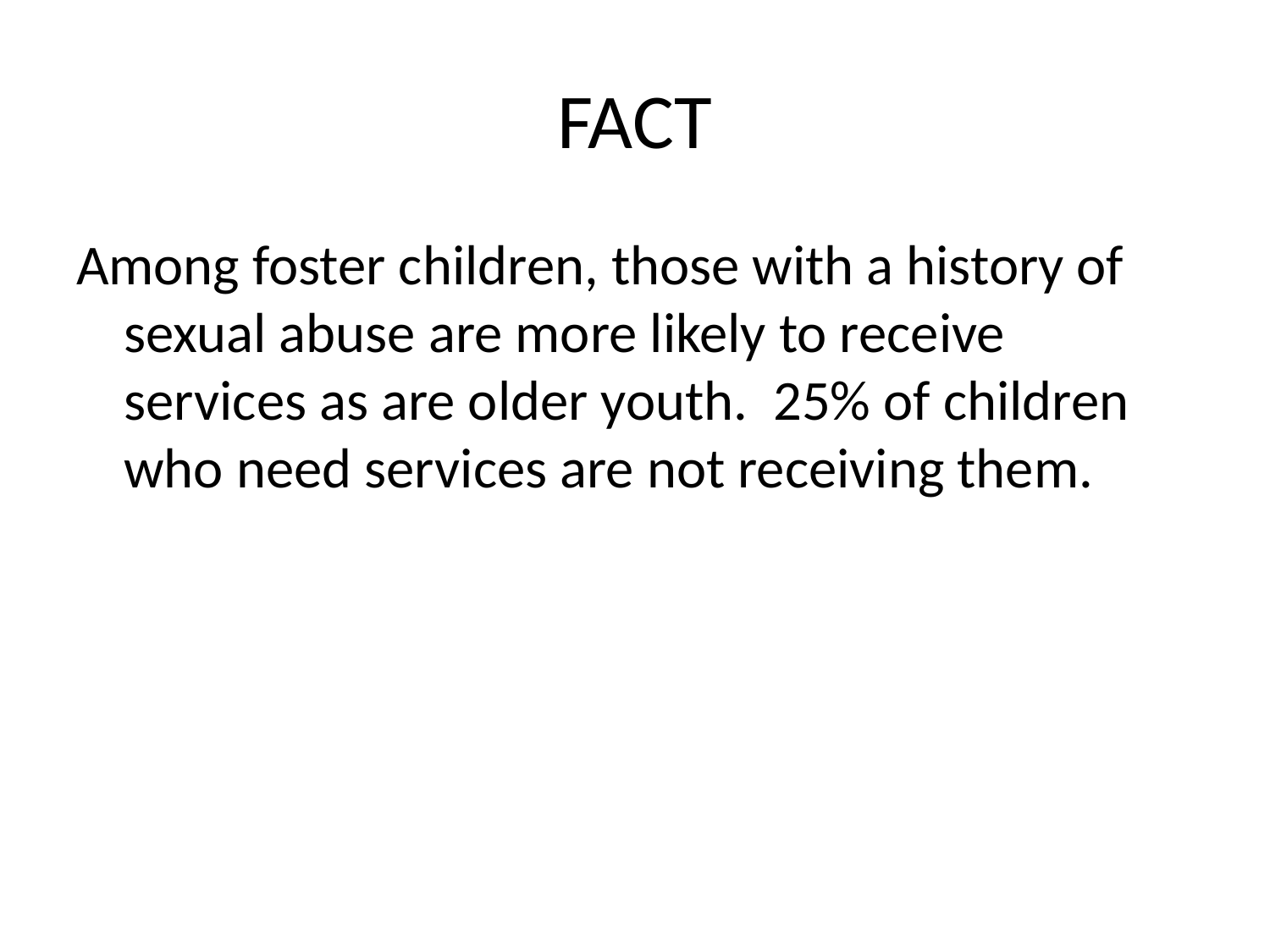

# FACT
Among foster children, those with a history of sexual abuse are more likely to receive services as are older youth.  25% of children who need services are not receiving them.